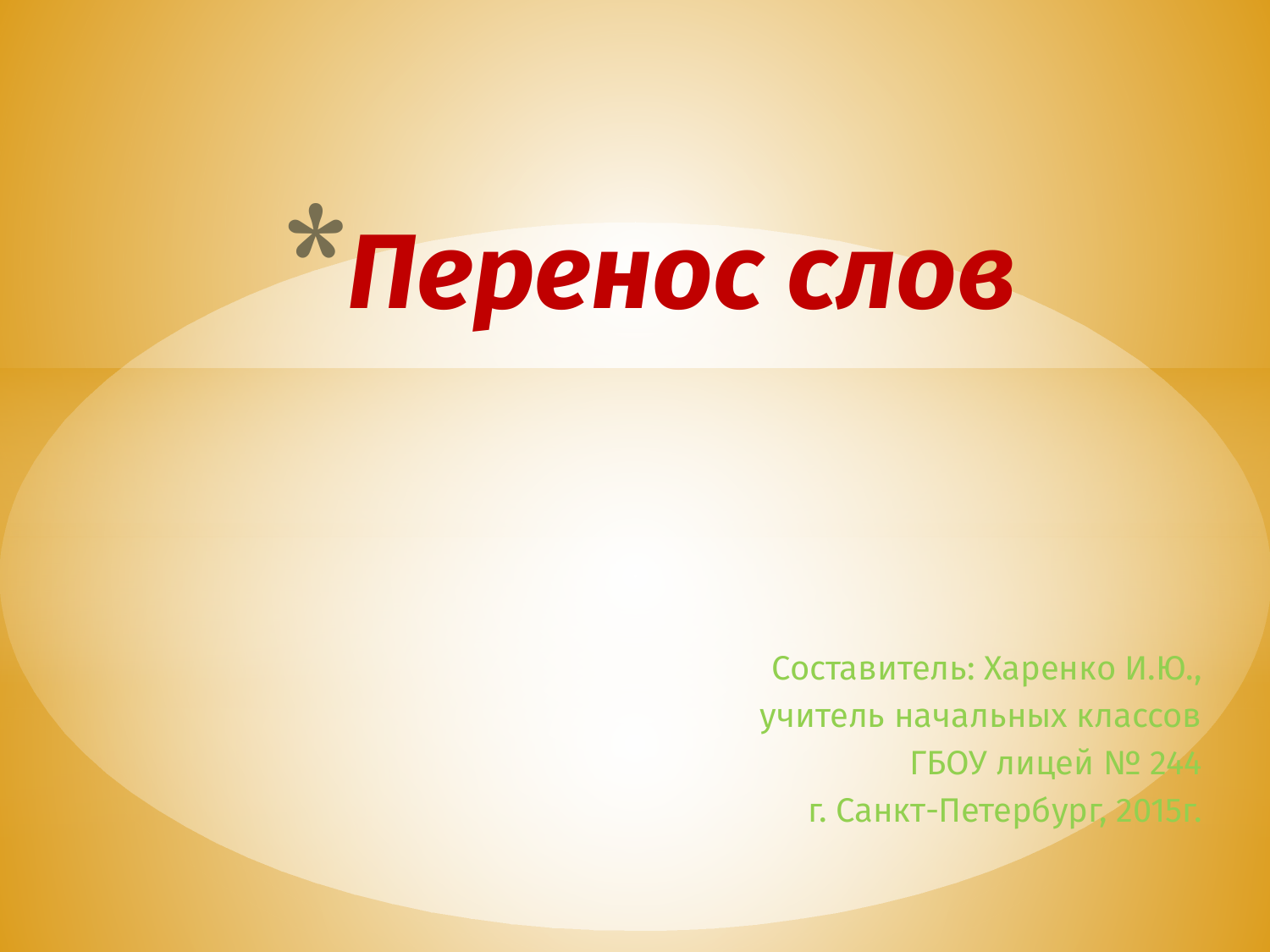

# Перенос слов
Составитель: Харенко И.Ю.,
учитель начальных классов
ГБОУ лицей № 244
г. Санкт-Петербург, 2015г.